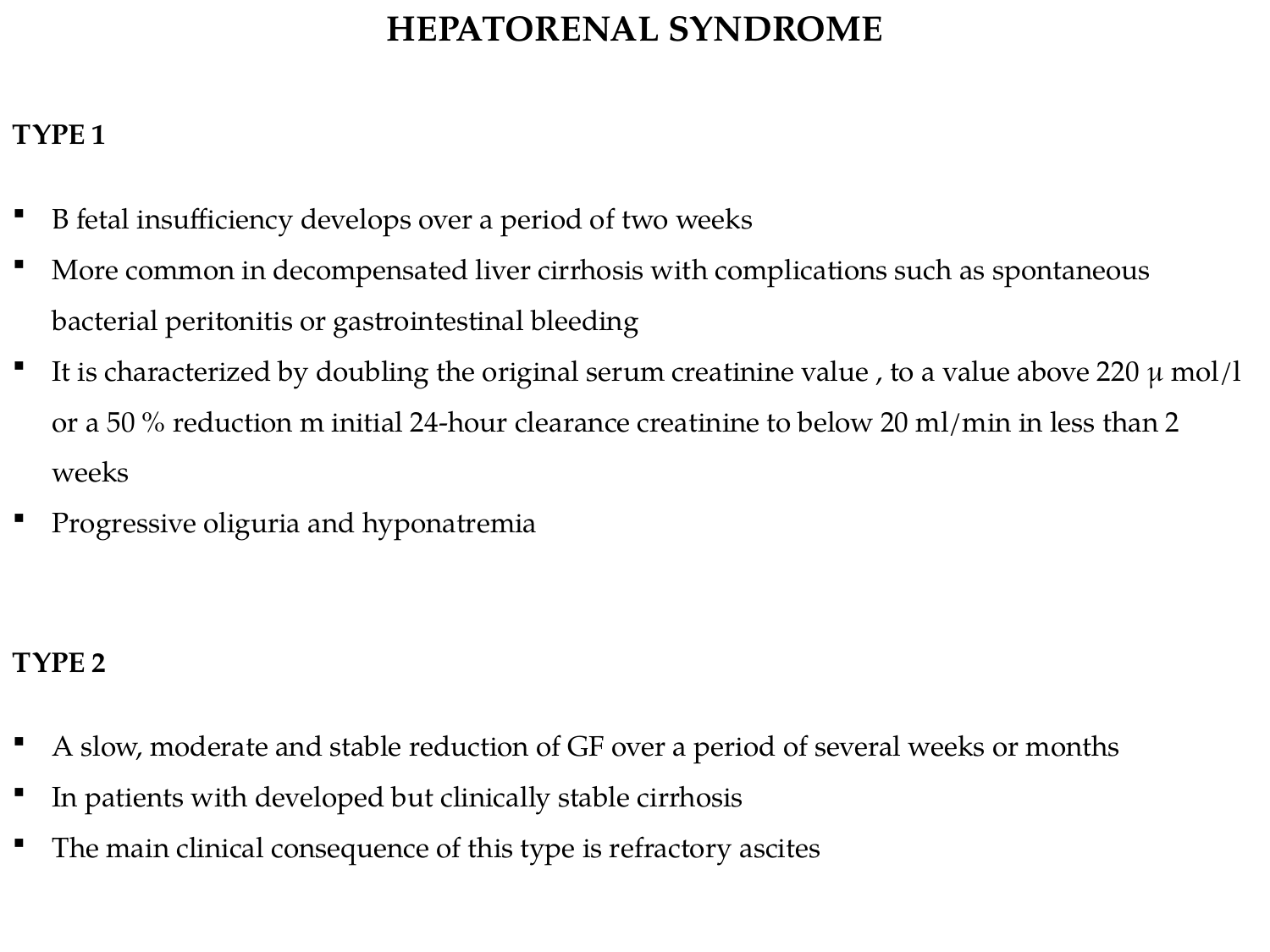

HEPATORENAL SYNDROME
TYPE 1

B fetal insufficiency develops over a period of two weeks
More common in decompensated liver cirrhosis with complications such as spontaneous bacterial peritonitis or gastrointestinal bleeding
It is characterized by doubling the original serum creatinine value , to a value above 220 μ mol/l or a 50 % reduction m initial 24-hour clearance creatinine to below 20 ml/min in less than 2 weeks
Progressive oliguria and hyponatremia
TYPE 2

A slow, moderate and stable reduction of GF over a period of several weeks or months
In patients with developed but clinically stable cirrhosis
The main clinical consequence of this type is refractory ascites